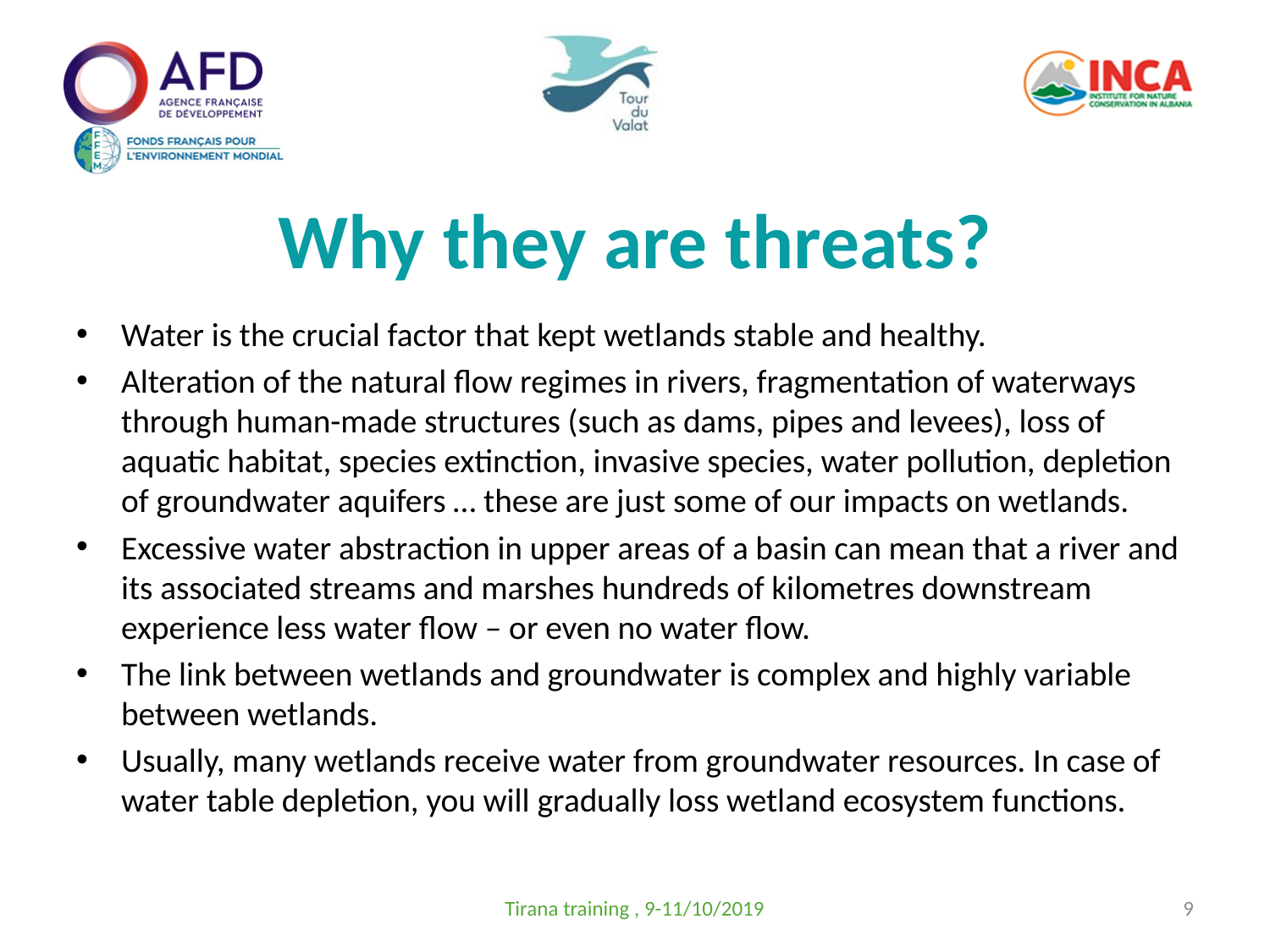

# Why they are threats?
Water is the crucial factor that kept wetlands stable and healthy.
Alteration of the natural flow regimes in rivers, fragmentation of waterways through human-made structures (such as dams, pipes and levees), loss of aquatic habitat, species extinction, invasive species, water pollution, depletion of groundwater aquifers … these are just some of our impacts on wetlands.
Excessive water abstraction in upper areas of a basin can mean that a river and its associated streams and marshes hundreds of kilometres downstream experience less water flow – or even no water flow.
The link between wetlands and groundwater is complex and highly variable between wetlands.
Usually, many wetlands receive water from groundwater resources. In case of water table depletion, you will gradually loss wetland ecosystem functions.

Tirana training , 9-11/10/2019
9